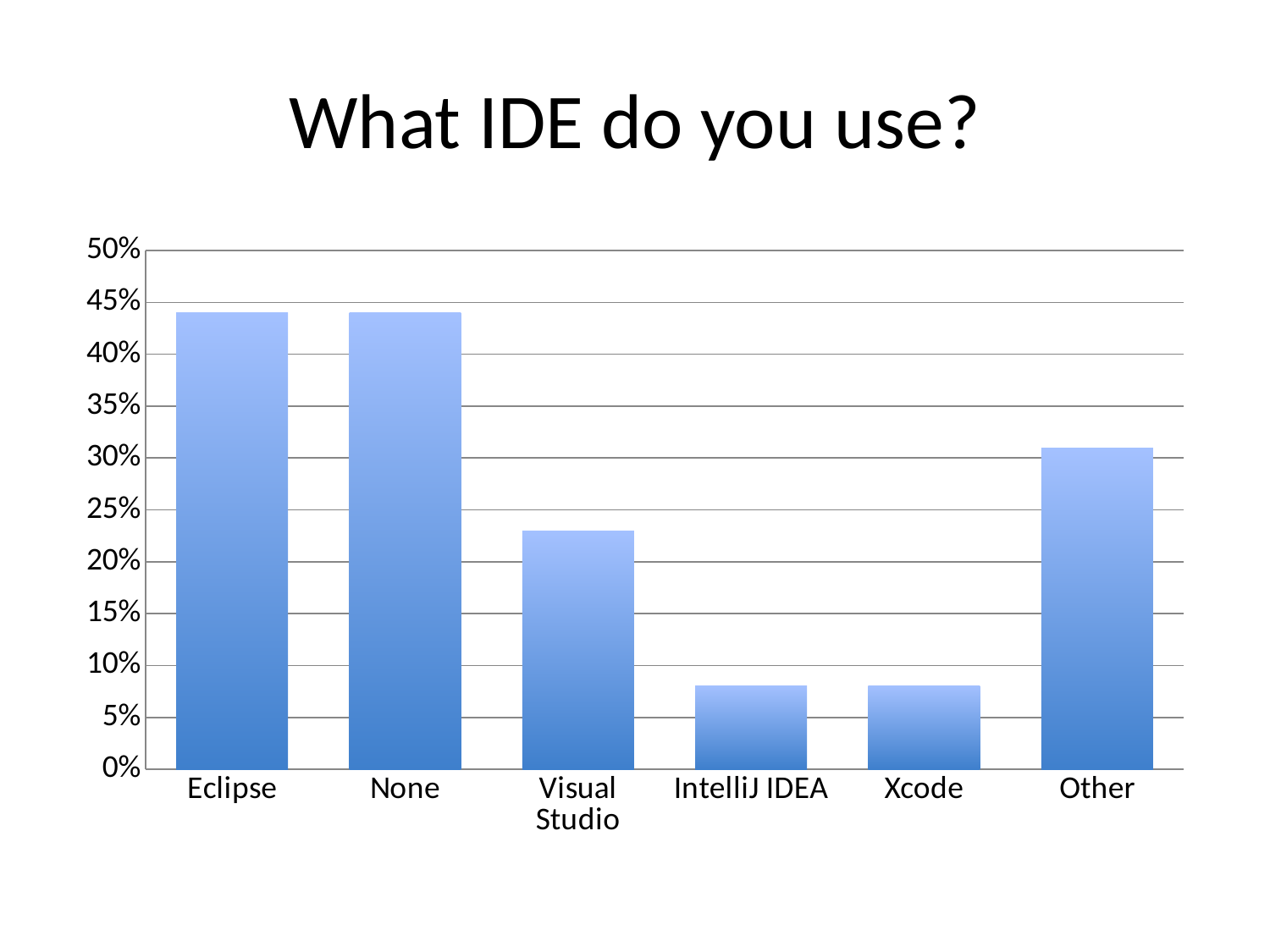

# What IDE do you use?

### Chart

| Category | Column1 |
|---|---|
| Eclipse | 0.44 |
| None | 0.44 |
| Visual Studio | 0.23 |
| IntelliJ IDEA | 0.08 |
| Xcode | 0.08 |
| Other | 0.31 |